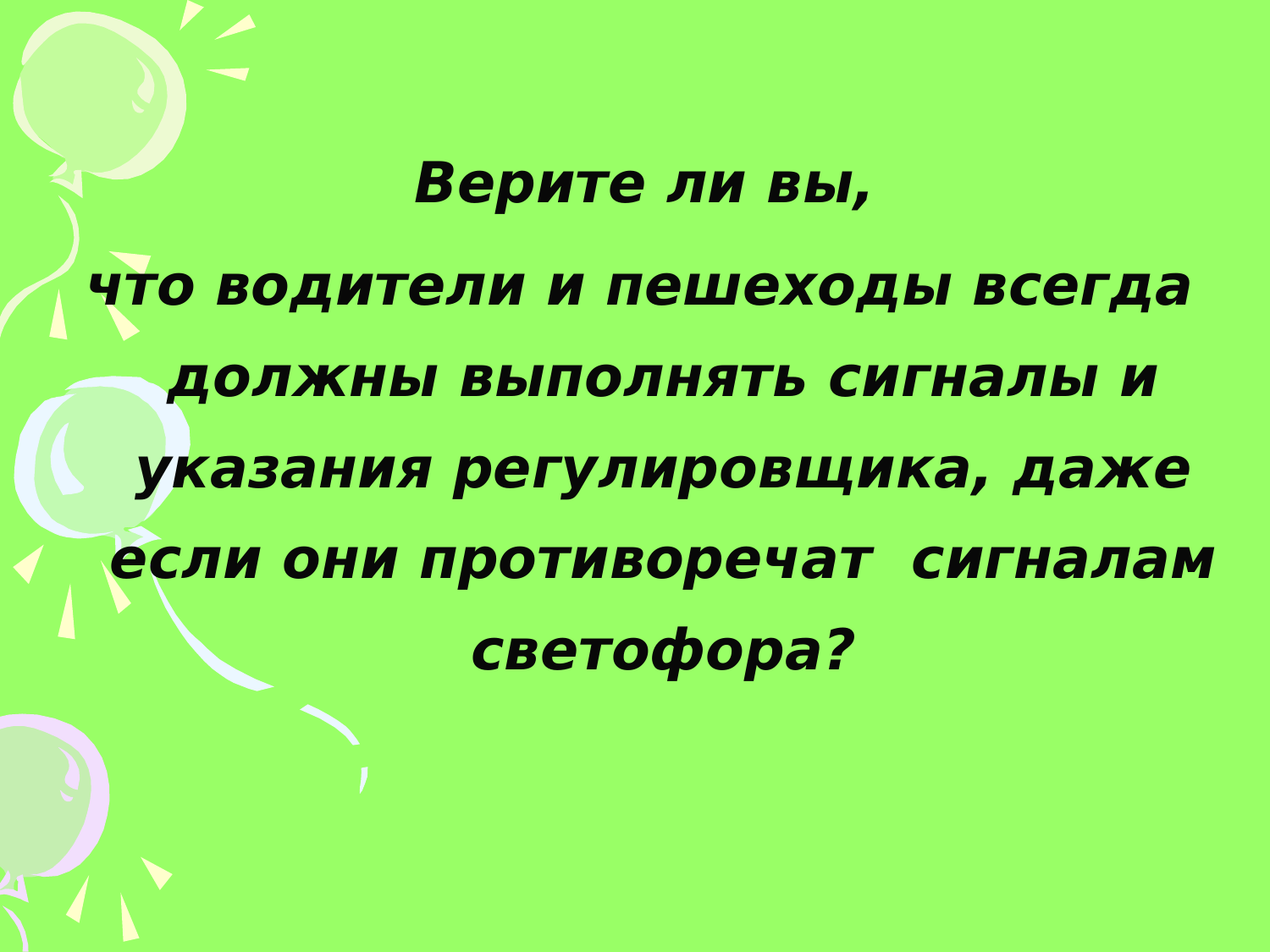

#

  Верите ли вы,
что водители и пешеходы всегда должны выполнять сигналы и указания регулировщика, даже если они противоречат  сигналам светофора?